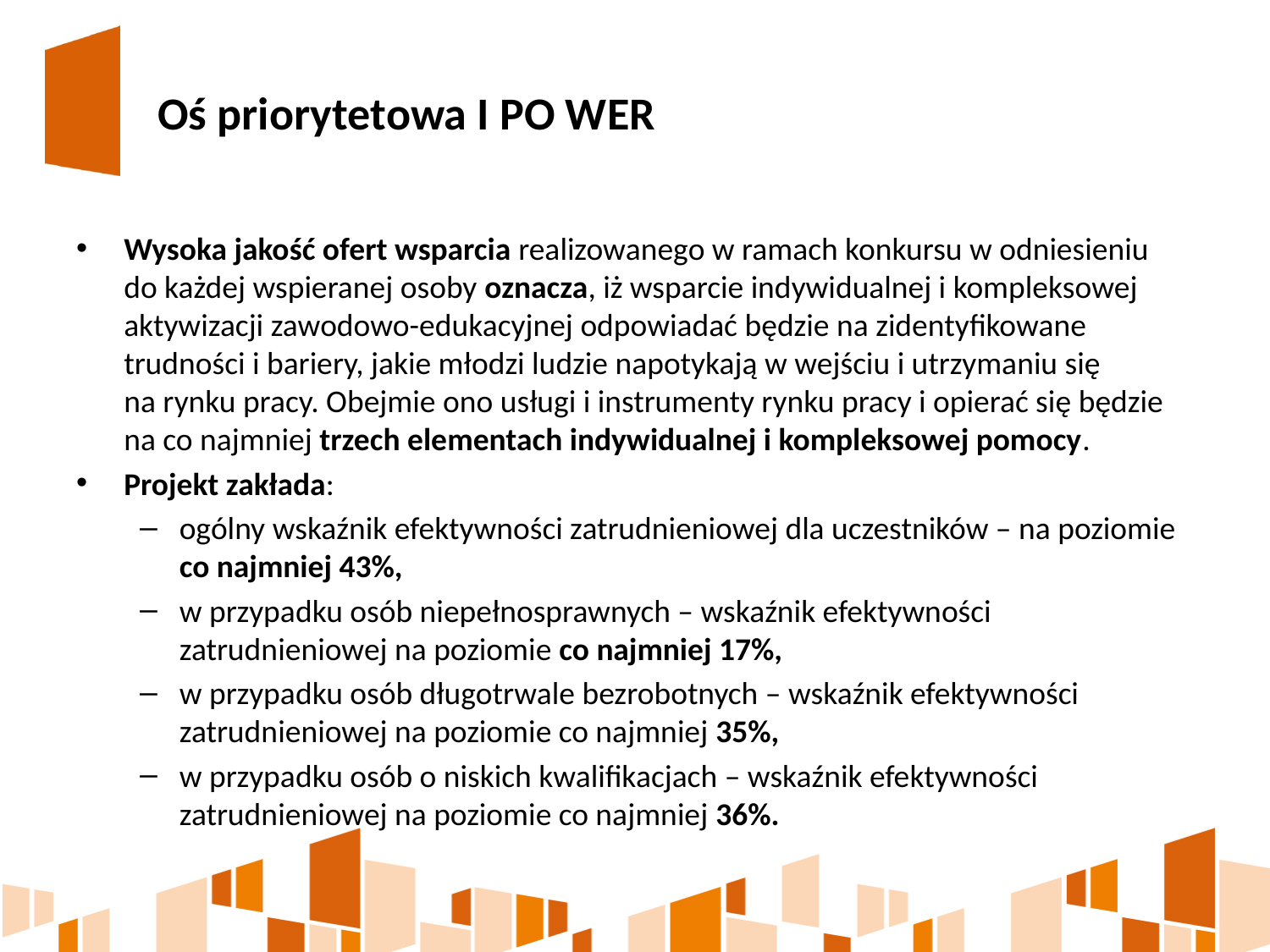

# Oś priorytetowa I PO WER
Wysoka jakość ofert wsparcia realizowanego w ramach konkursu w odniesieniu
do każdej wspieranej osoby oznacza, iż wsparcie indywidualnej i kompleksowej aktywizacji zawodowo-edukacyjnej odpowiadać będzie na zidentyfikowane trudności i bariery, jakie młodzi ludzie napotykają w wejściu i utrzymaniu się
na rynku pracy. Obejmie ono usługi i instrumenty rynku pracy i opierać się będzie na co najmniej trzech elementach indywidualnej i kompleksowej pomocy.
Projekt zakłada:
ogólny wskaźnik efektywności zatrudnieniowej dla uczestników – na poziomie co najmniej 43%,
w przypadku osób niepełnosprawnych – wskaźnik efektywności zatrudnieniowej na poziomie co najmniej 17%,
w przypadku osób długotrwale bezrobotnych – wskaźnik efektywności zatrudnieniowej na poziomie co najmniej 35%,
w przypadku osób o niskich kwalifikacjach – wskaźnik efektywności zatrudnieniowej na poziomie co najmniej 36%.